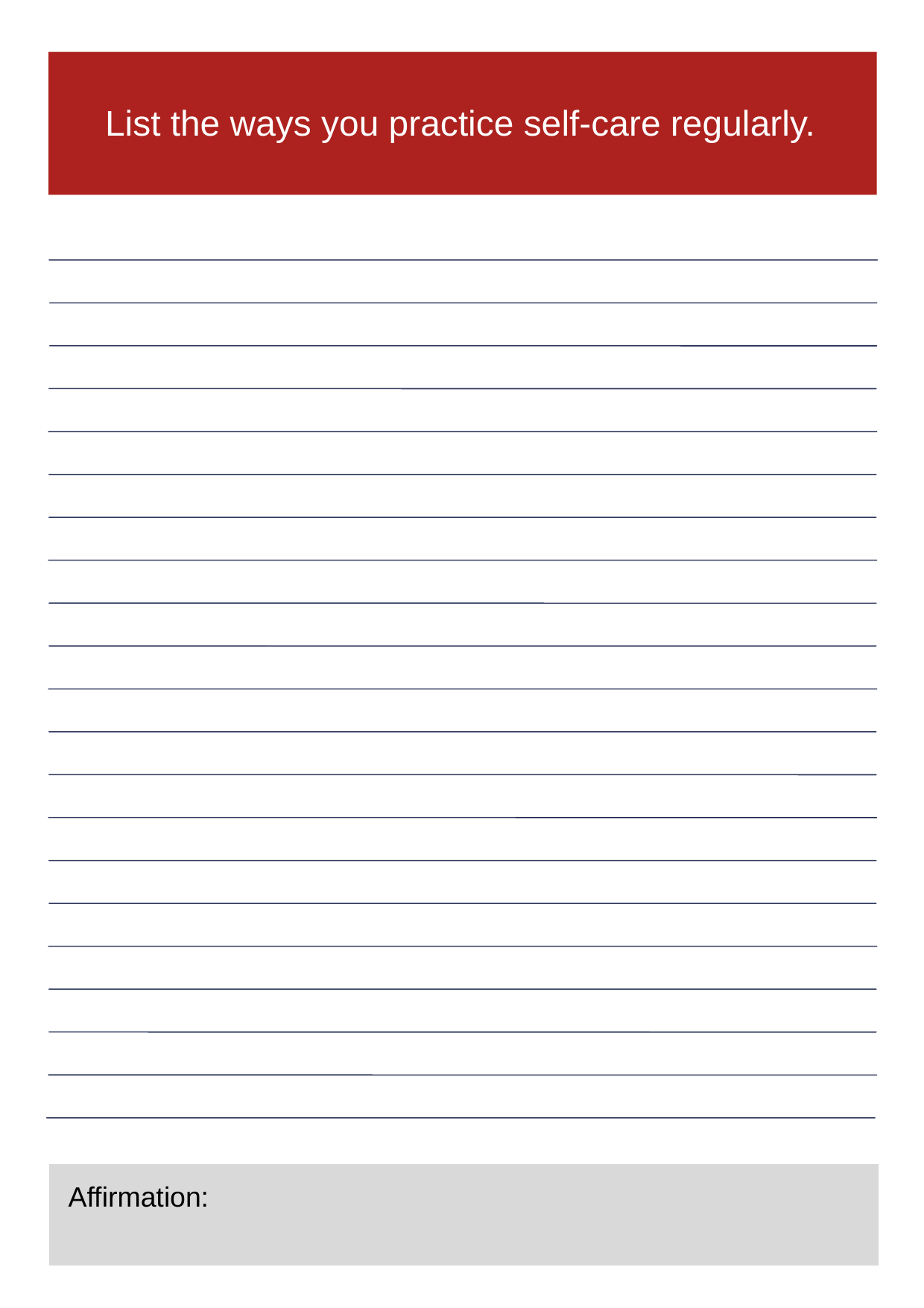

List the ways you practice self-care regularly.

Affirmation: